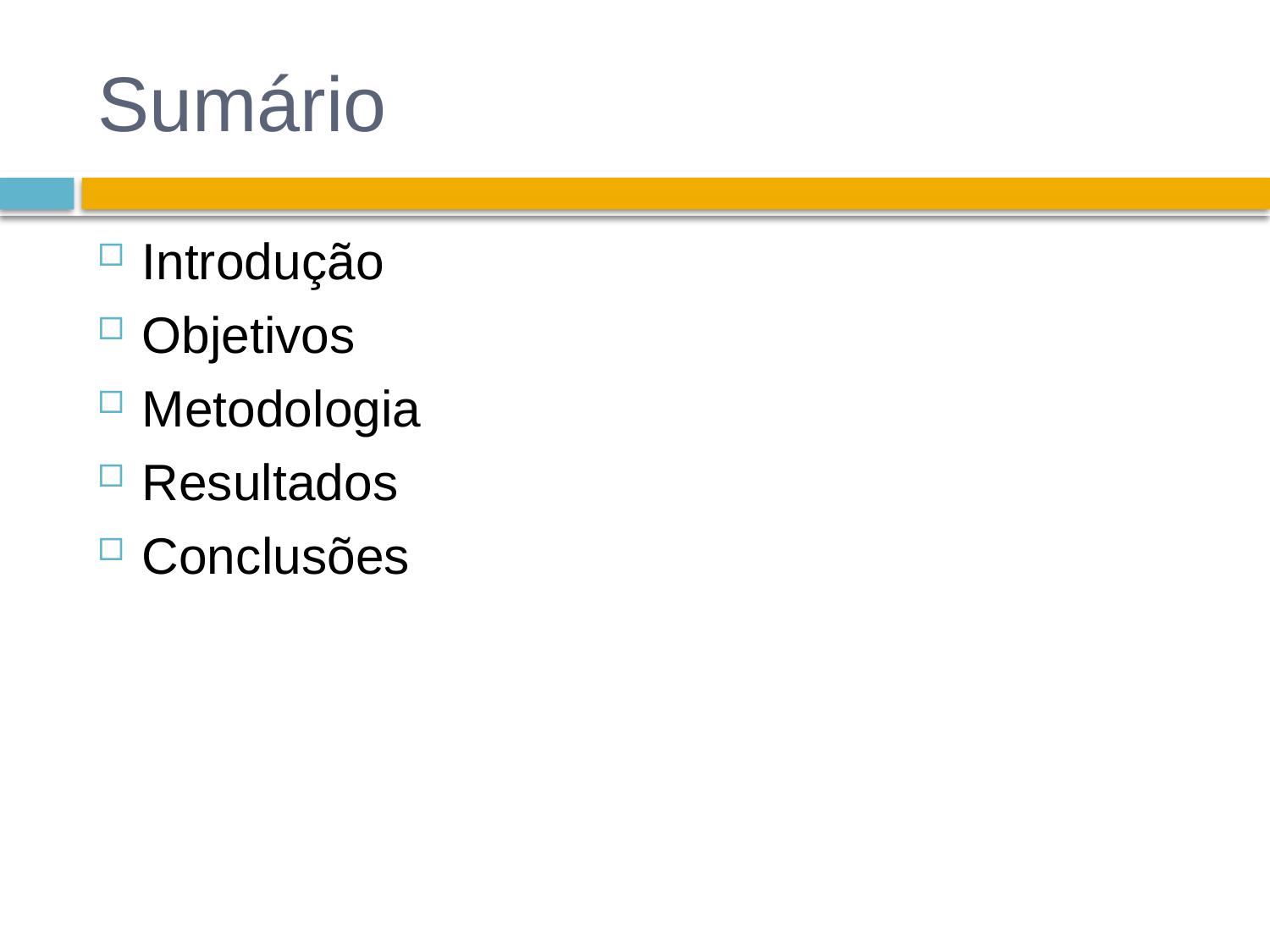

# Sumário
Introdução
Objetivos
Metodologia
Resultados
Conclusões